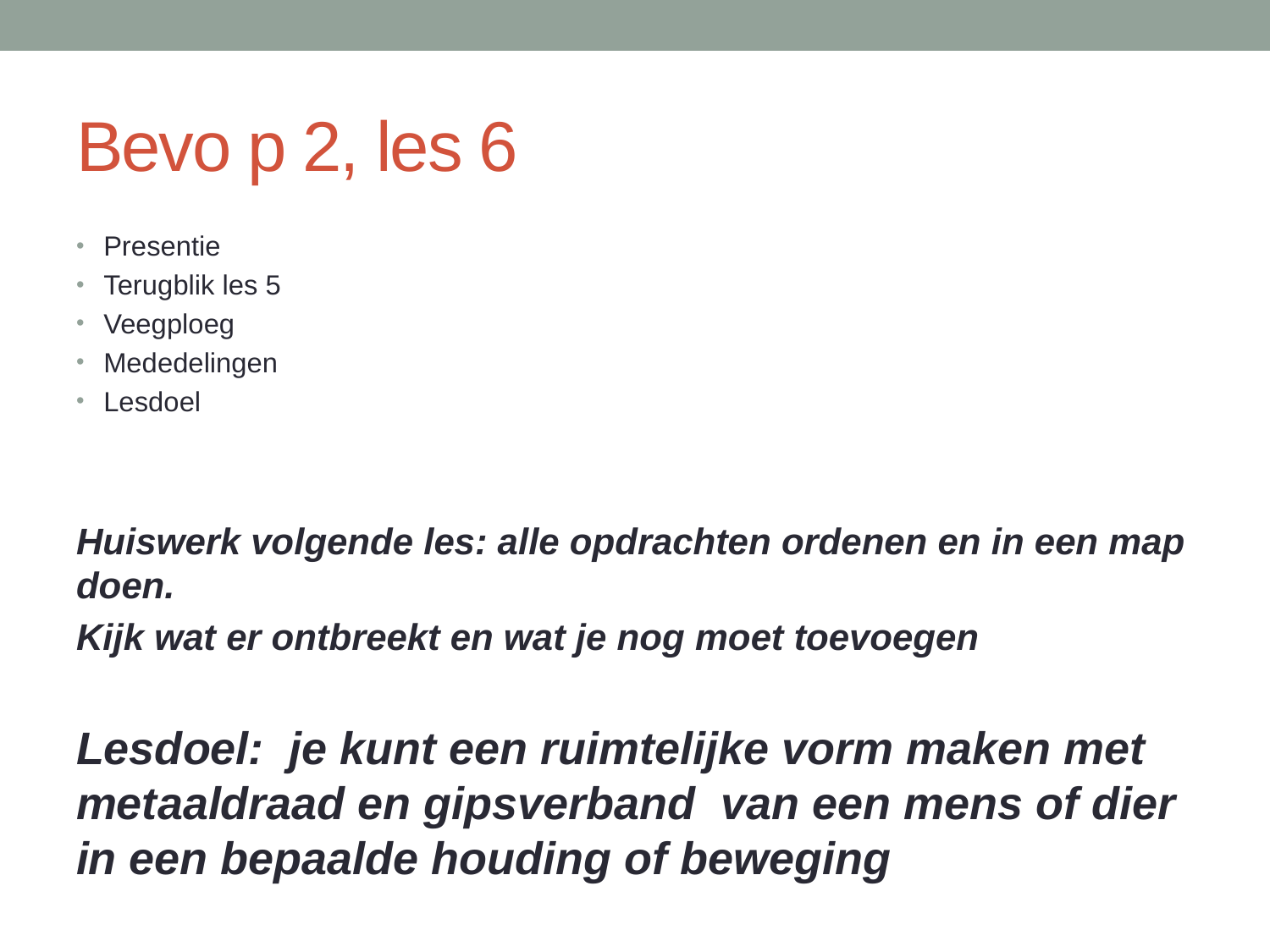

# Bevo p 2, les 6
Presentie
Terugblik les 5
Veegploeg
Mededelingen
Lesdoel

Huiswerk volgende les: alle opdrachten ordenen en in een map doen.
Kijk wat er ontbreekt en wat je nog moet toevoegen

Lesdoel:  je kunt een ruimtelijke vorm maken met metaaldraad en gipsverband  van een mens of dier in een bepaalde houding of beweging